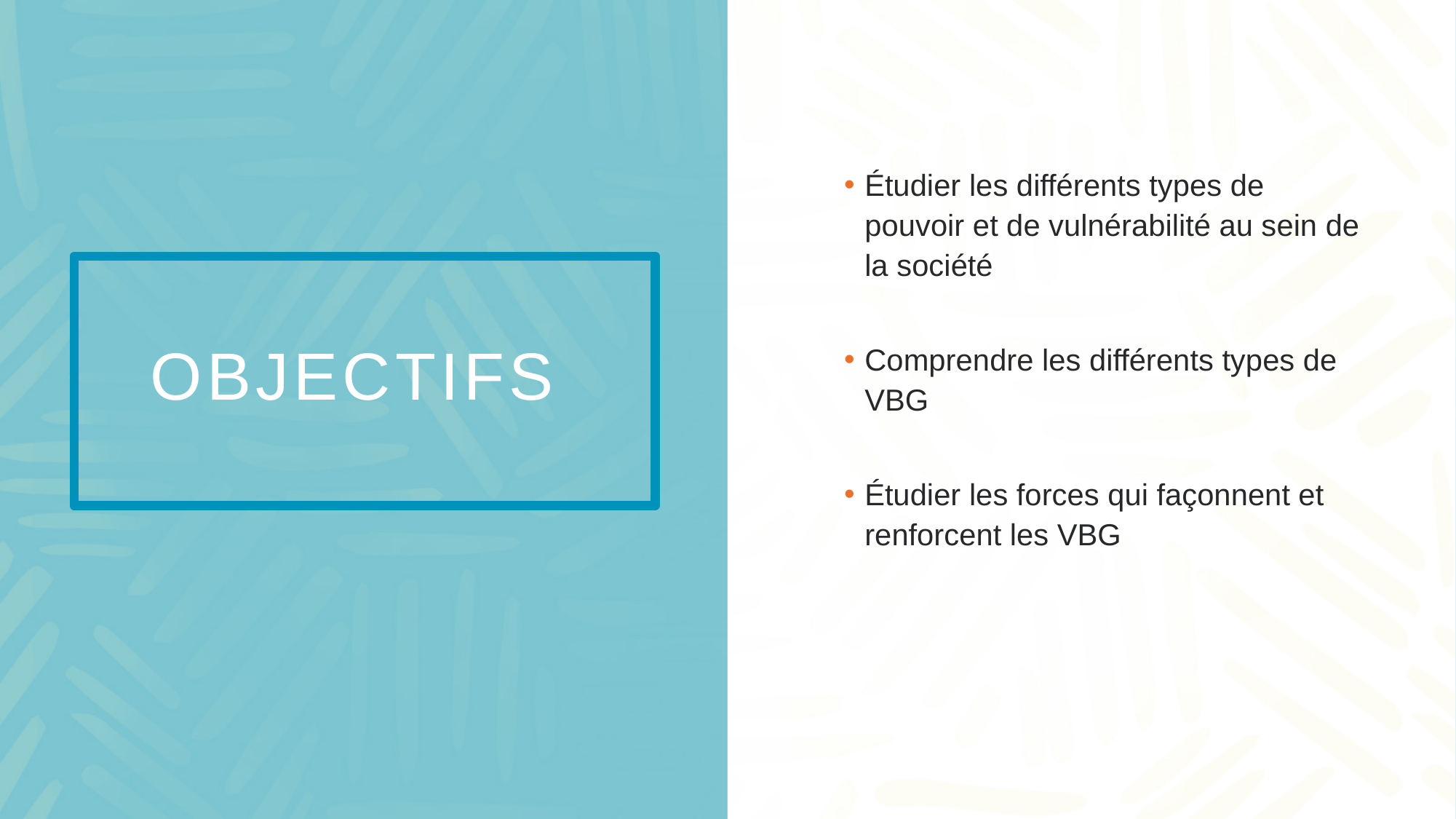

Étudier les différents types de pouvoir et de vulnérabilité au sein de la société
Comprendre les différents types de VBG
Étudier les forces qui façonnent et renforcent les VBG

# Objectifs